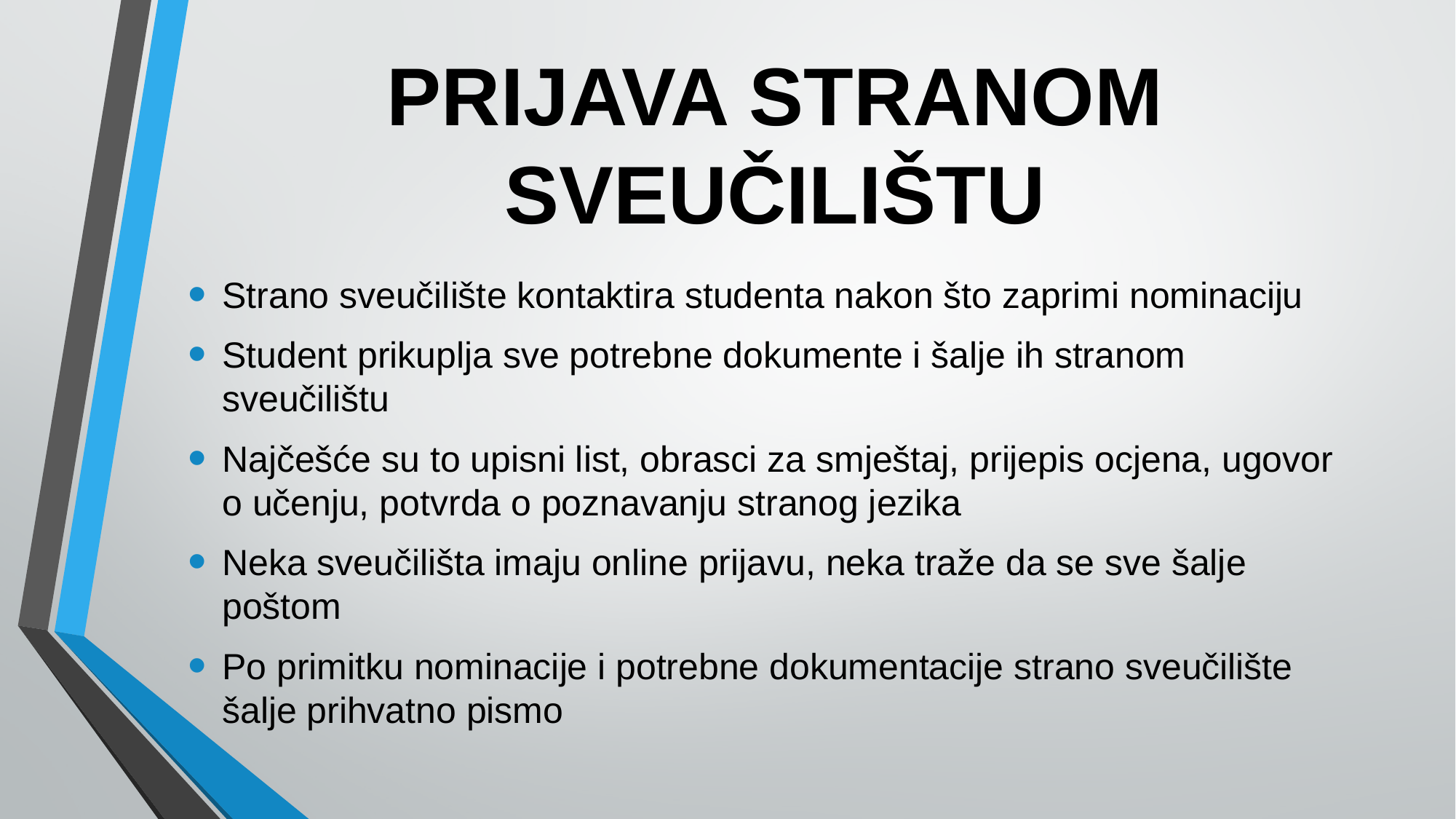

# PRIJAVA STRANOM SVEUČILIŠTU
Strano sveučilište kontaktira studenta nakon što zaprimi nominaciju
Student prikuplja sve potrebne dokumente i šalje ih stranom sveučilištu
Najčešće su to upisni list, obrasci za smještaj, prijepis ocjena, ugovor o učenju, potvrda o poznavanju stranog jezika
Neka sveučilišta imaju online prijavu, neka traže da se sve šalje poštom
Po primitku nominacije i potrebne dokumentacije strano sveučilište šalje prihvatno pismo